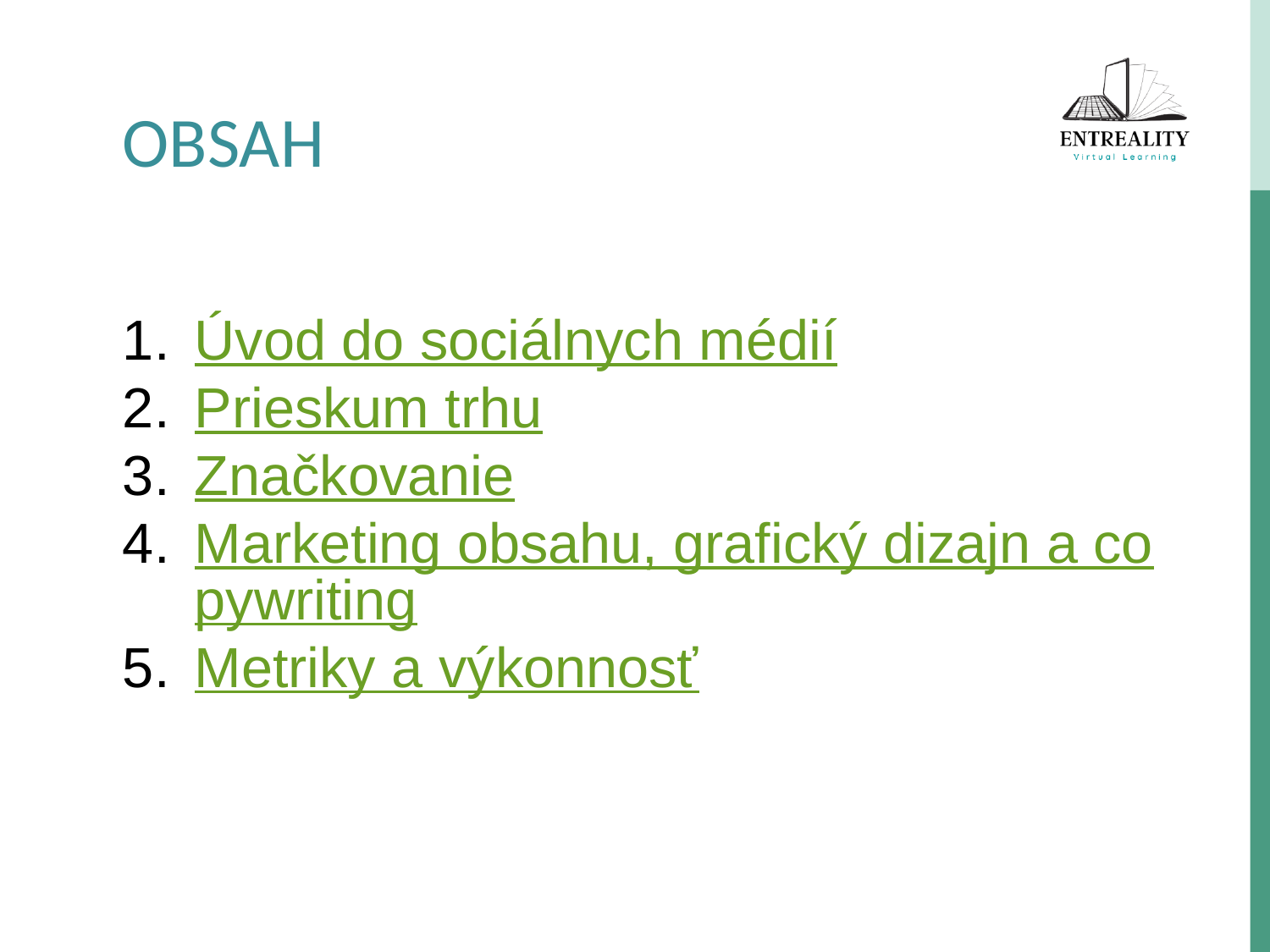

OBSAH
Úvod do sociálnych médií
Prieskum trhu
Značkovanie
Marketing obsahu, grafický dizajn a copywriting
Metriky a výkonnosť